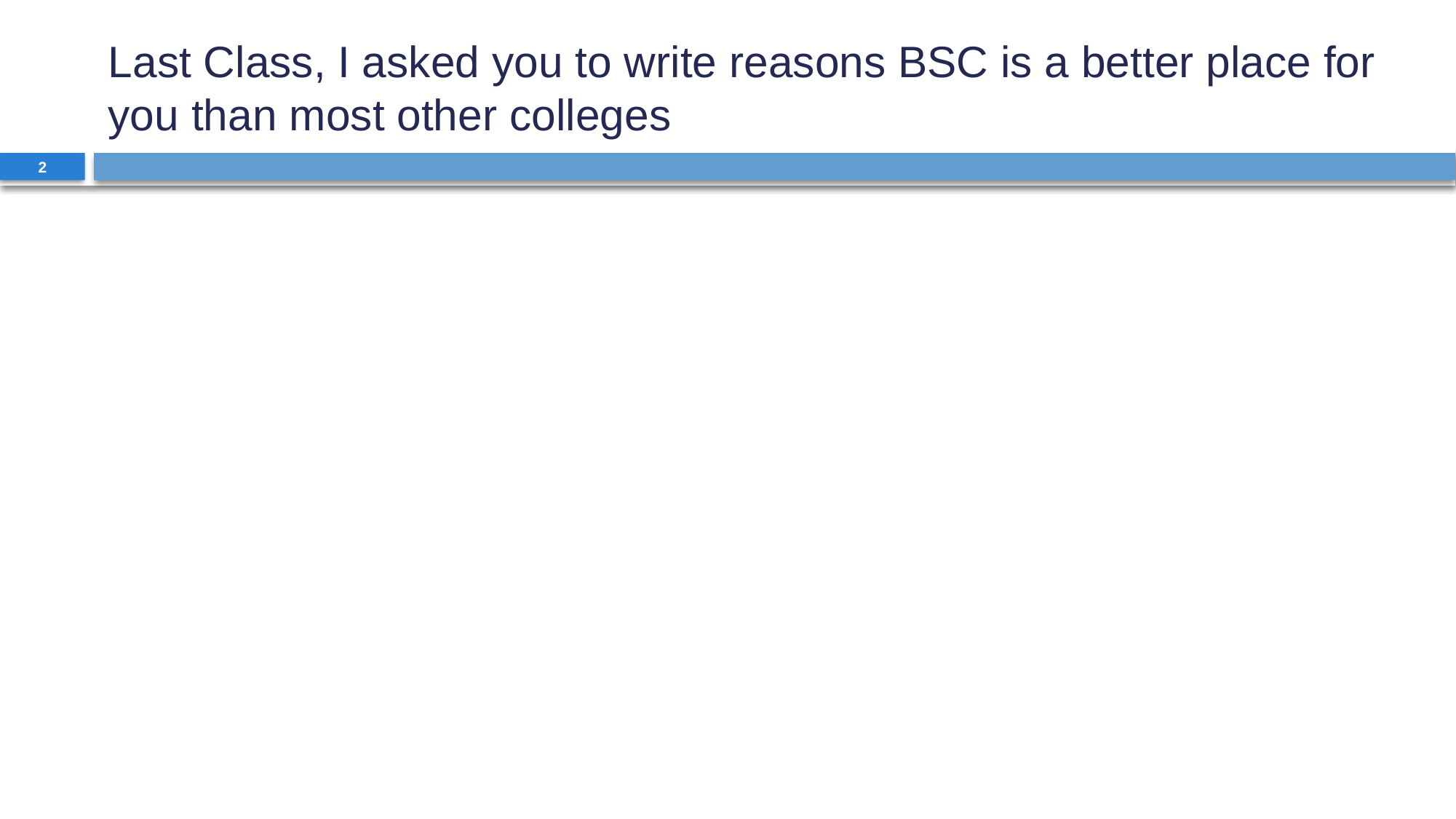

# Last Class, I asked you to write reasons BSC is a better place for you than most other colleges
2